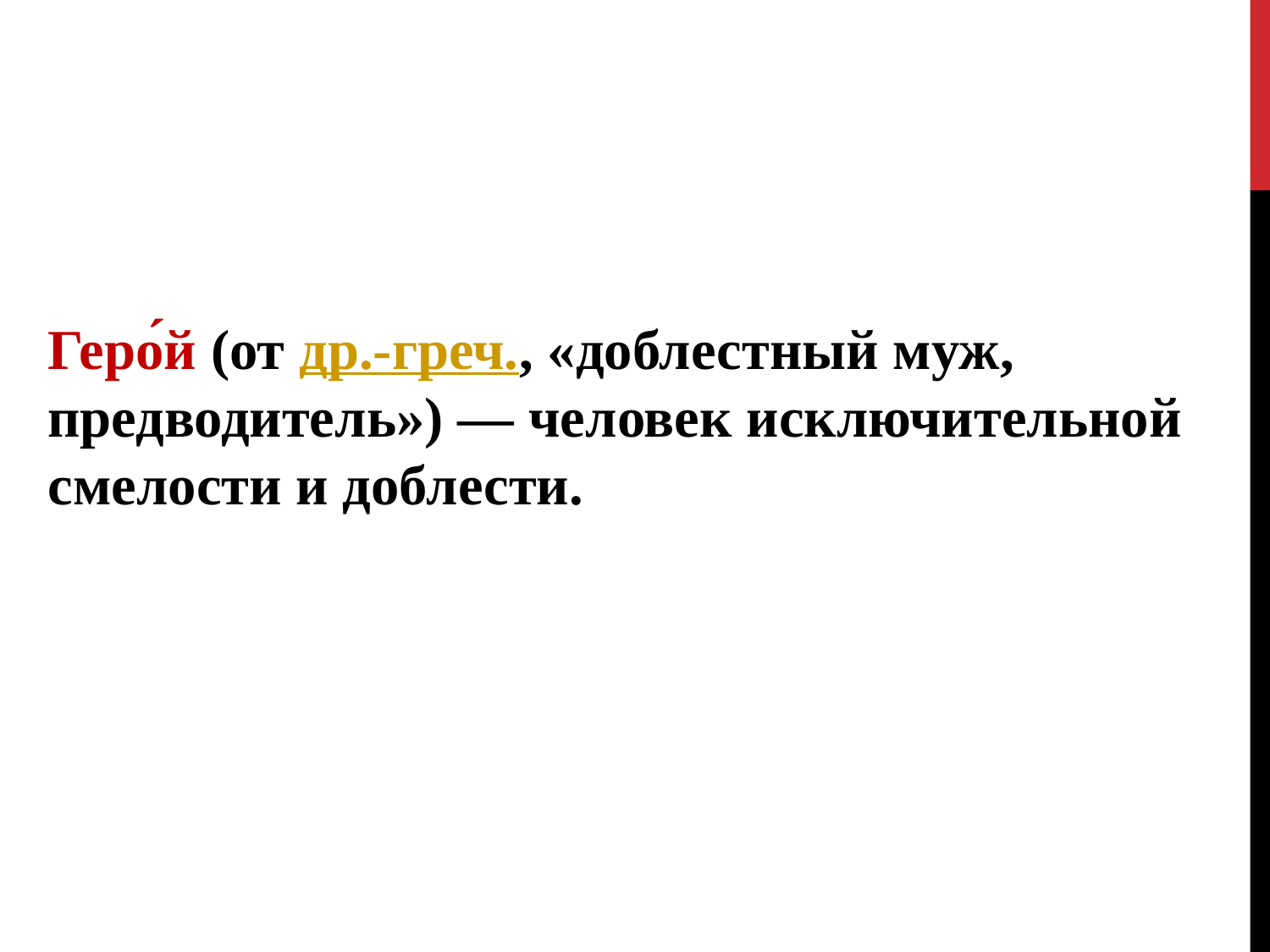

#
Геро́й (от др.-греч., «доблестный муж, предводитель») — человек исключительной смелости и доблести.